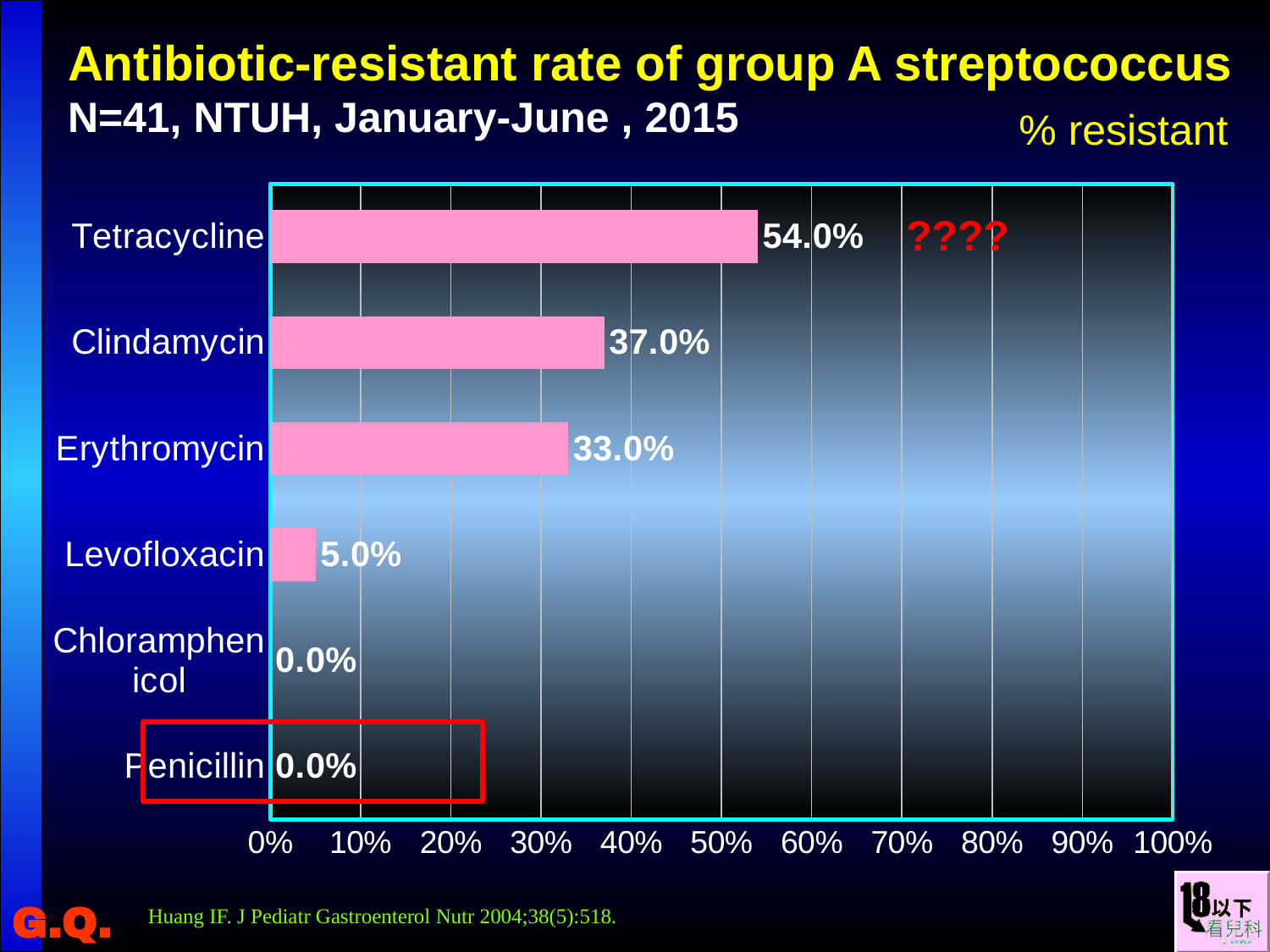

# Antibiotic-resistant rate of group A streptococcus N=41, NTUH, January-June , 2015
% resistant

### Chart

| Category | Honey |
|---|---|
| Penicillin | 0.0 |
| Chloramphenicol | 0.0 |
| Levofloxacin | 0.05 |
| Erythromycin | 0.33 |
| Clindamycin | 0.37 |
| Tetracycline | 0.54 |
????
Huang IF. J Pediatr Gastroenterol Nutr 2004;38(5):518.